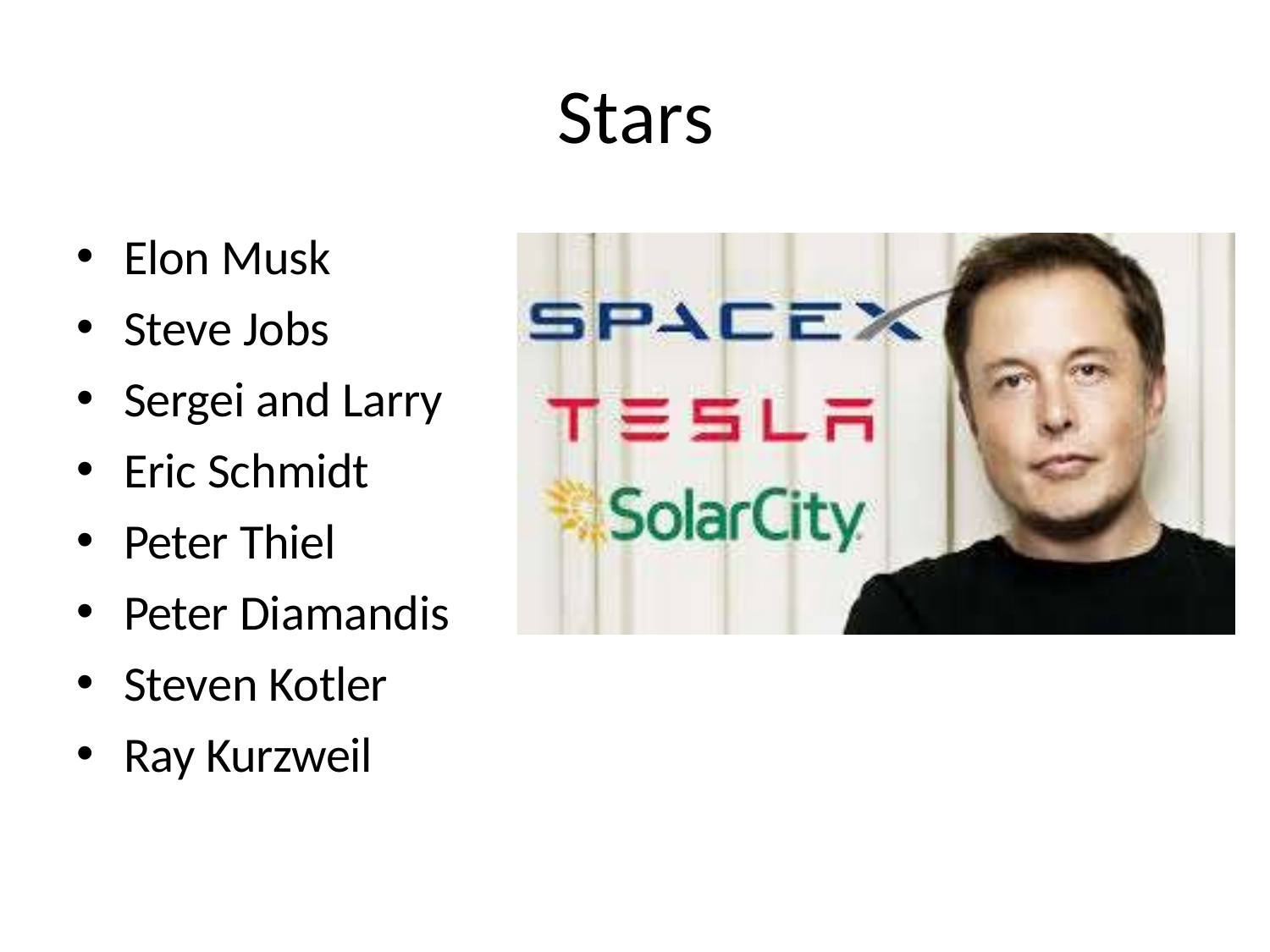

# Stars
Elon Musk
Steve Jobs
Sergei and Larry
Eric Schmidt
Peter Thiel
Peter Diamandis
Steven Kotler
Ray Kurzweil